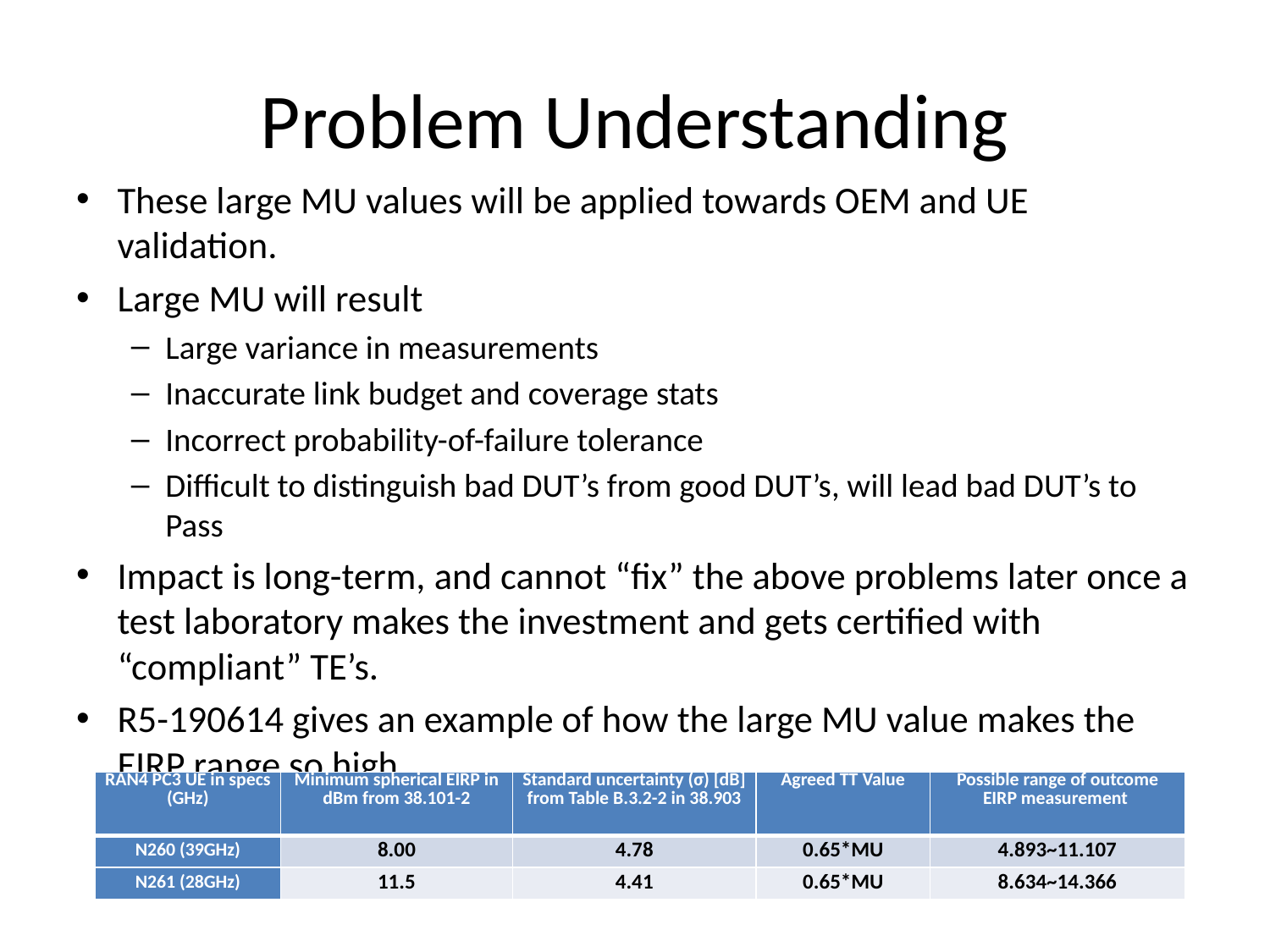

# Problem Understanding
These large MU values will be applied towards OEM and UE validation.
Large MU will result
Large variance in measurements
Inaccurate link budget and coverage stats
Incorrect probability-of-failure tolerance
Difficult to distinguish bad DUT’s from good DUT’s, will lead bad DUT’s to Pass
Impact is long-term, and cannot “fix” the above problems later once a test laboratory makes the investment and gets certified with “compliant” TE’s.
R5-190614 gives an example of how the large MU value makes the EIRP range so high

| RAN4 PC3 UE in specs (GHz) | Minimum spherical EIRP in dBm from 38.101-2 | Standard uncertainty (σ) [dB] from Table B.3.2-2 in 38.903 | Agreed TT Value | Possible range of outcome EIRP measurement |
| --- | --- | --- | --- | --- |
| N260 (39GHz) | 8.00 | 4.78 | 0.65\*MU | 4.893~11.107 |
| N261 (28GHz) | 11.5 | 4.41 | 0.65\*MU | 8.634~14.366 |